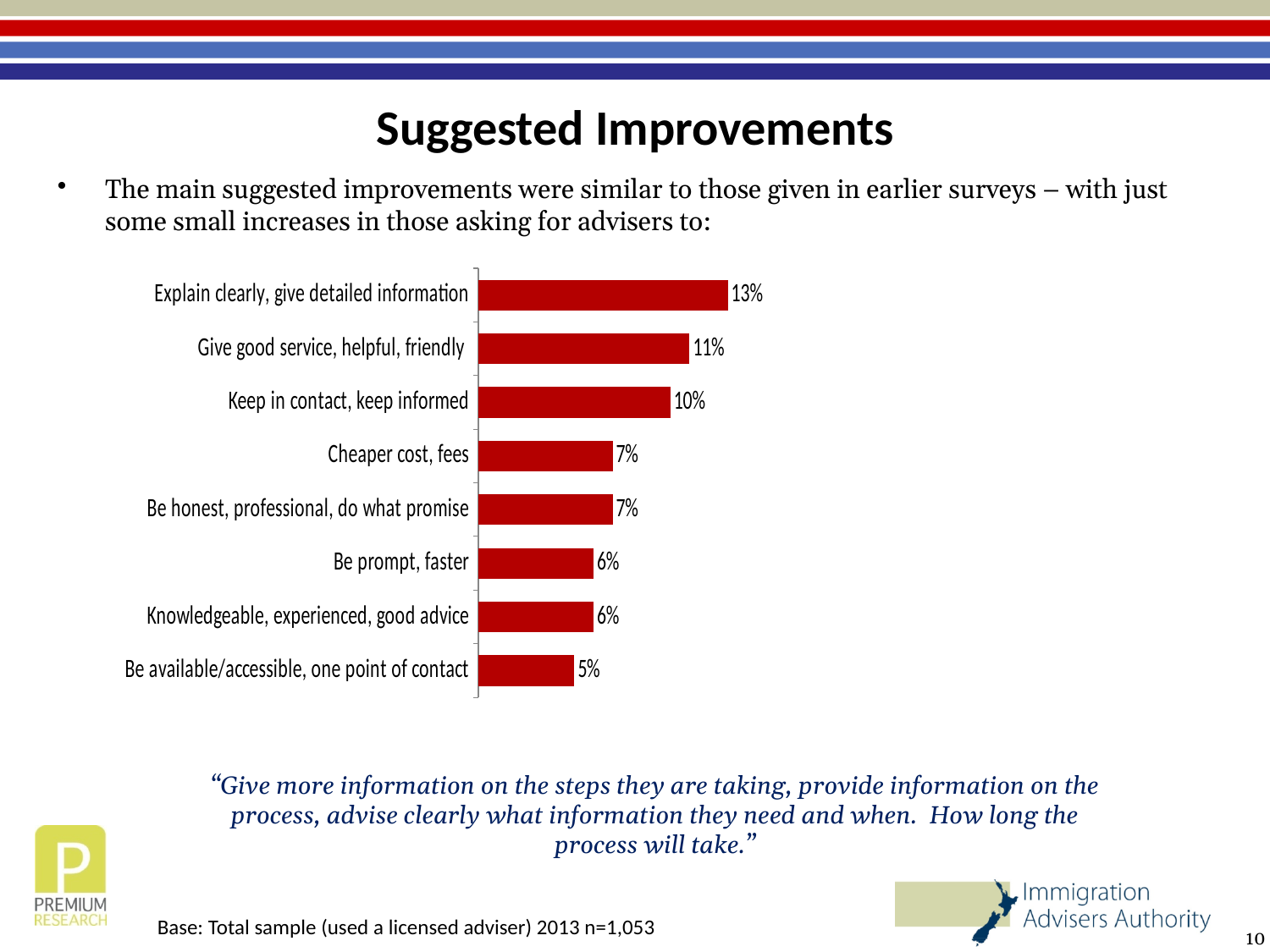

# Suggested Improvements

The main suggested improvements were similar to those given in earlier surveys – with just some small increases in those asking for advisers to:

[unsupported chart]

“Give more information on the steps they are taking, provide information on the process, advise clearly what information they need and when.  How long the process will take.”
Base: Total sample (used a licensed adviser) 2013 n=1,053
10